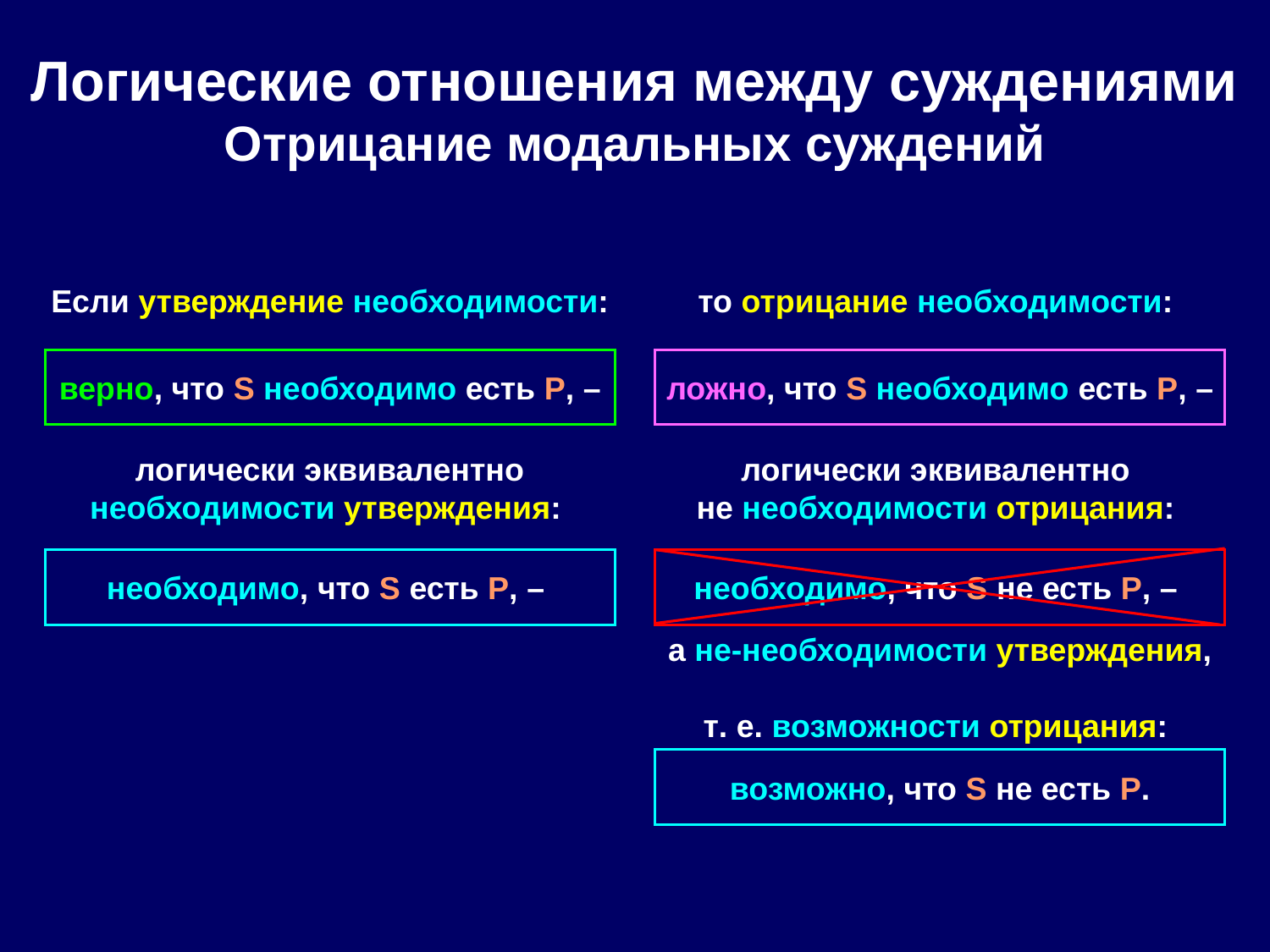

# Логические отношения между суждениями Отрицание модальных суждений
Если утверждение необходимости:
то отрицание необходимости:
верно, что S необходимо есть P, –
ложно, что S необходимо есть P, –
логически эквивалентно необходимости утверждения:
логически эквивалентно
не необходимости отрицания:
необходимо, что S есть P, –
необходимо, что S не есть P, –
а не-необходимости утверждения,
т. е. возможности отрицания:
возможно, что S не есть P.